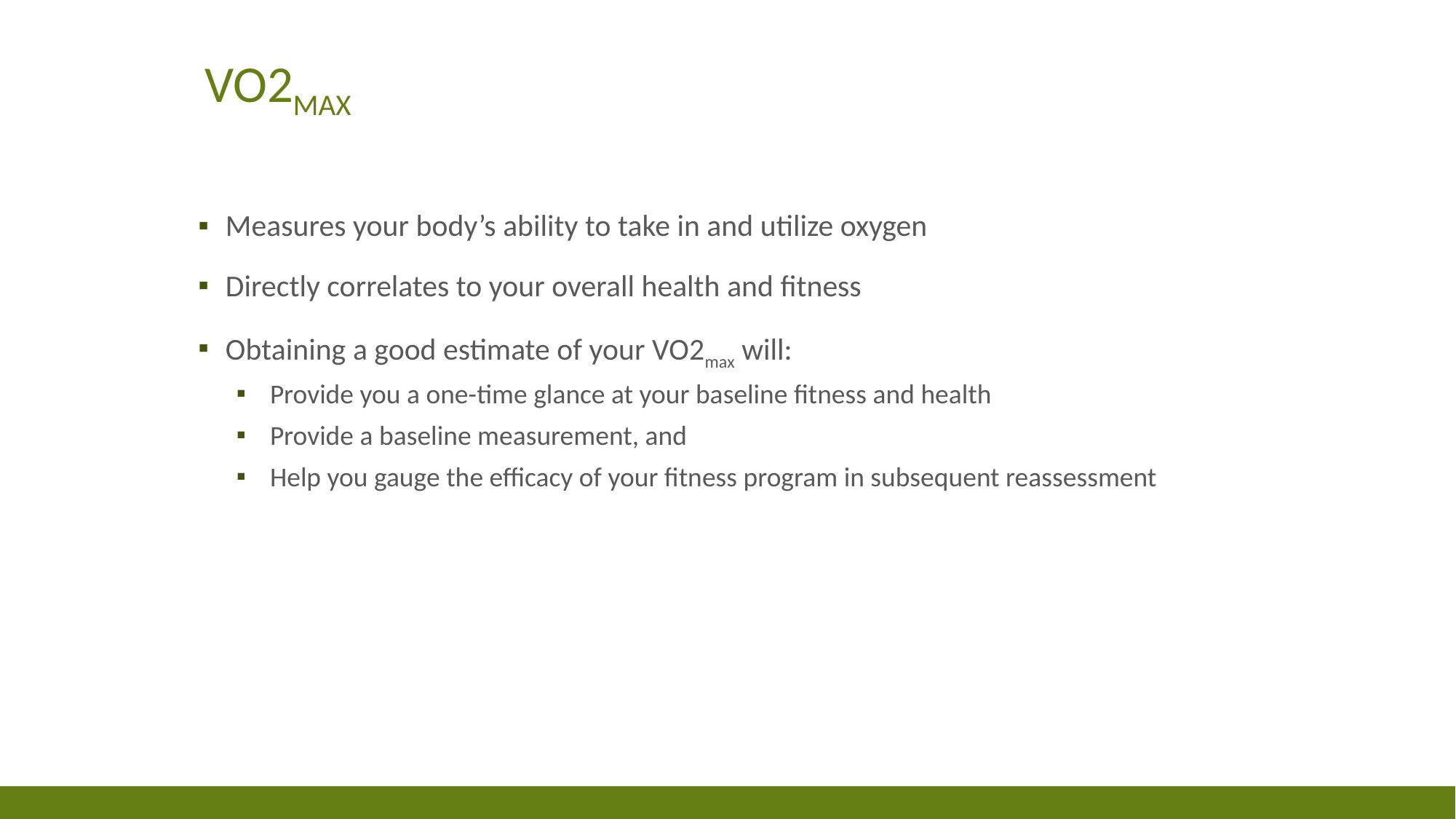

# VO2max
Measures your body’s ability to take in and utilize oxygen
Directly correlates to your overall health and fitness
Obtaining a good estimate of your VO2max will:
 Provide you a one-time glance at your baseline fitness and health
 Provide a baseline measurement, and
 Help you gauge the efficacy of your fitness program in subsequent reassessment